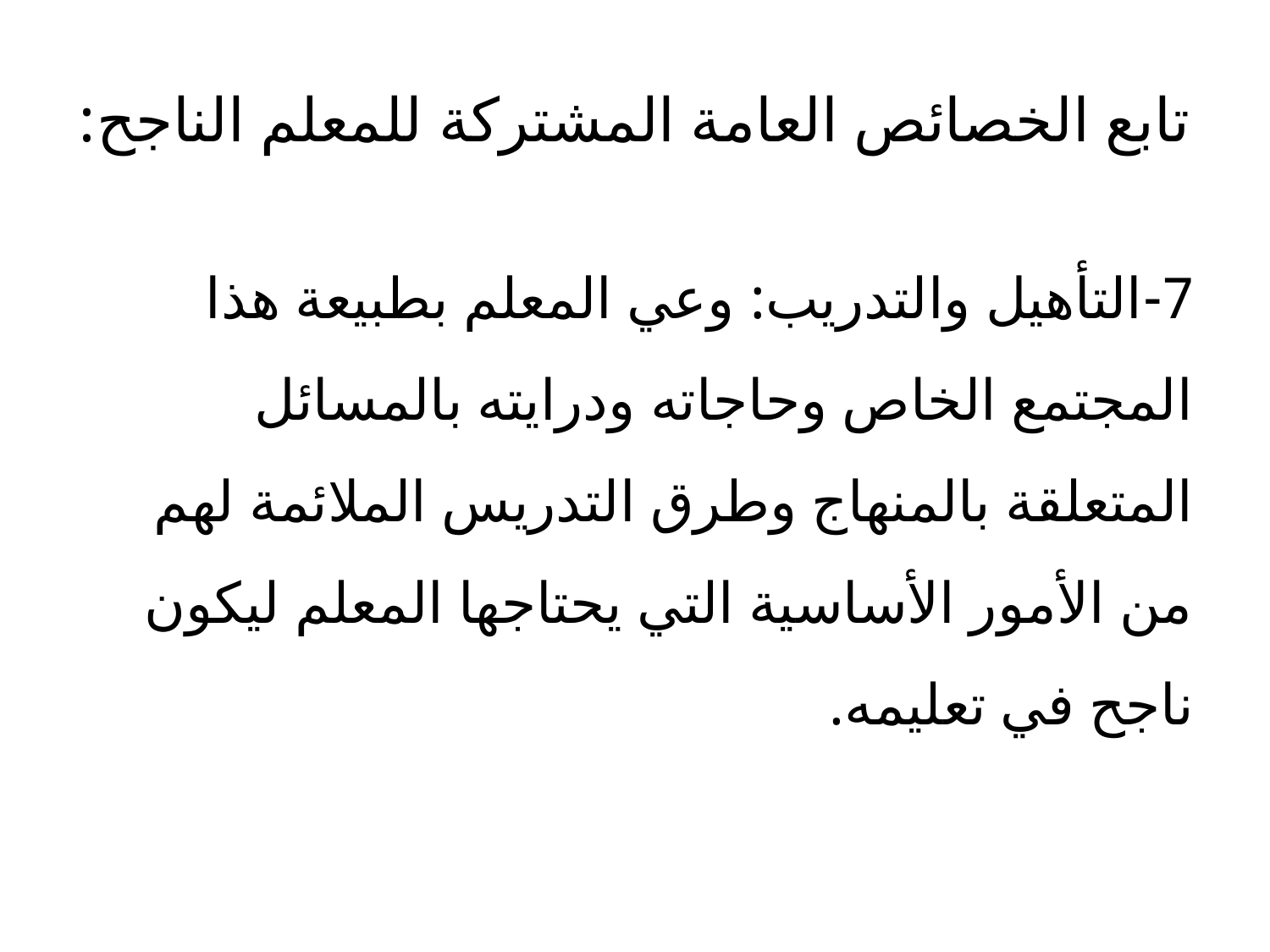

# تابع الخصائص العامة المشتركة للمعلم الناجح:
7-التأهيل والتدريب: وعي المعلم بطبيعة هذا المجتمع الخاص وحاجاته ودرايته بالمسائل المتعلقة بالمنهاج وطرق التدريس الملائمة لهم من الأمور الأساسية التي يحتاجها المعلم ليكون ناجح في تعليمه.